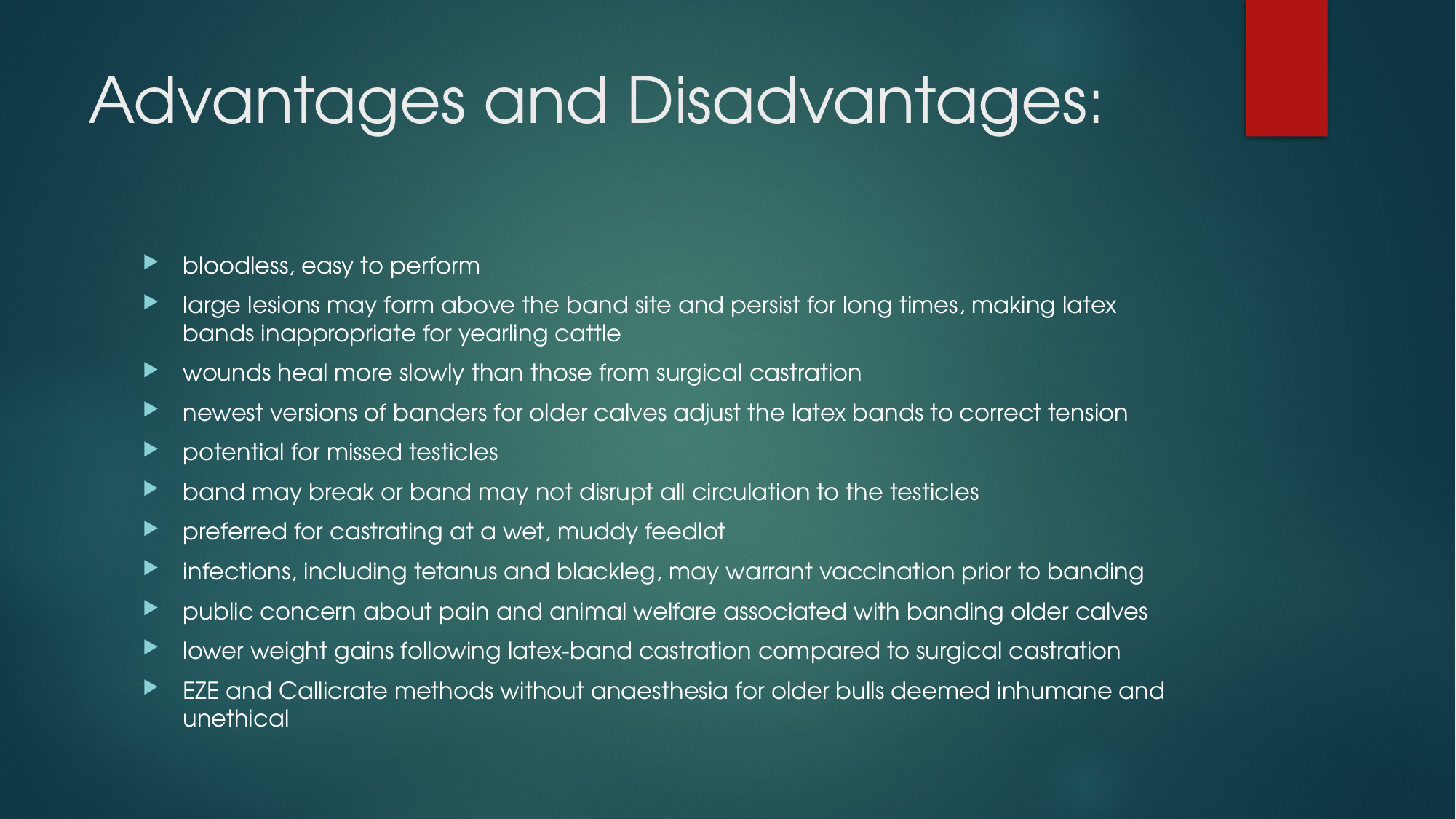

# Advantages and Disadvantages:
bloodless, easy to perform
large lesions may form above the band site and persist for long times, making latex bands inappropriate for yearling cattle
wounds heal more slowly than those from surgical castration
newest versions of banders for older calves adjust the latex bands to correct tension
potential for missed testicles
band may break or band may not disrupt all circulation to the testicles
preferred for castrating at a wet, muddy feedlot
infections, including tetanus and blackleg, may warrant vaccination prior to banding
public concern about pain and animal welfare associated with banding older calves
lower weight gains following latex-band castration compared to surgical castration
EZE and Callicrate methods without anaesthesia for older bulls deemed inhumane and unethical